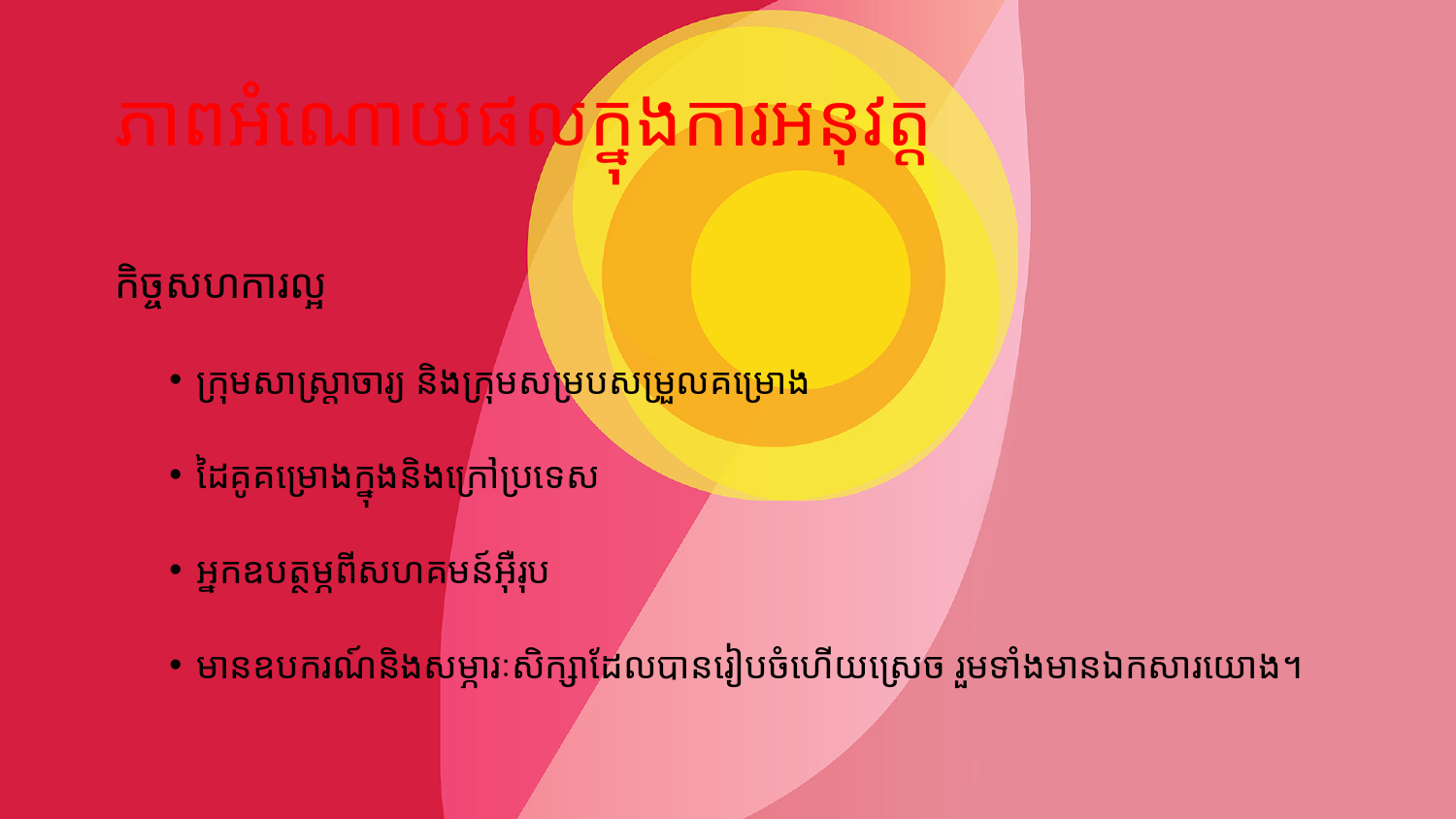

# ភាពអំណោយផលក្នុងការអនុវត្ត
កិច្ចសហការល្អ​
ក្រុមសាស្ត្រាចារ្យ និងក្រុមសម្របសម្រួលគម្រោង
ដៃគូគម្រោងក្នុងនិងក្រៅប្រទេស
អ្នកឧបត្ថម្ភពីសហគមន៍អ៊ឺរុប
មានឧបករណ៍និងសម្ភារៈសិក្សាដែលបានរៀបចំហើយស្រេច រួមទាំងមានឯកសារយោង។